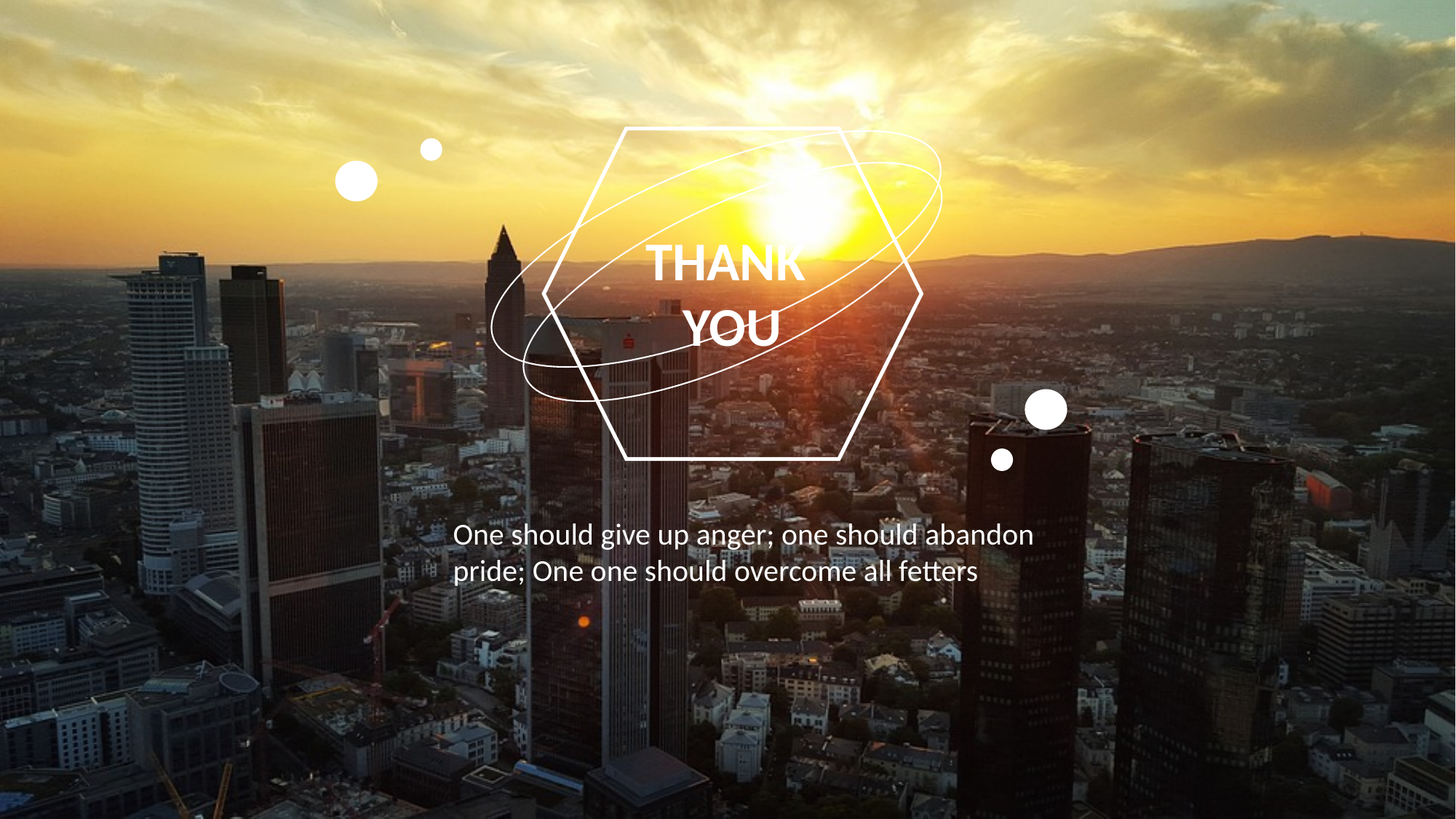

THANK
 YOU

One should give up anger; one should abandon pride; One one should overcome all fetters